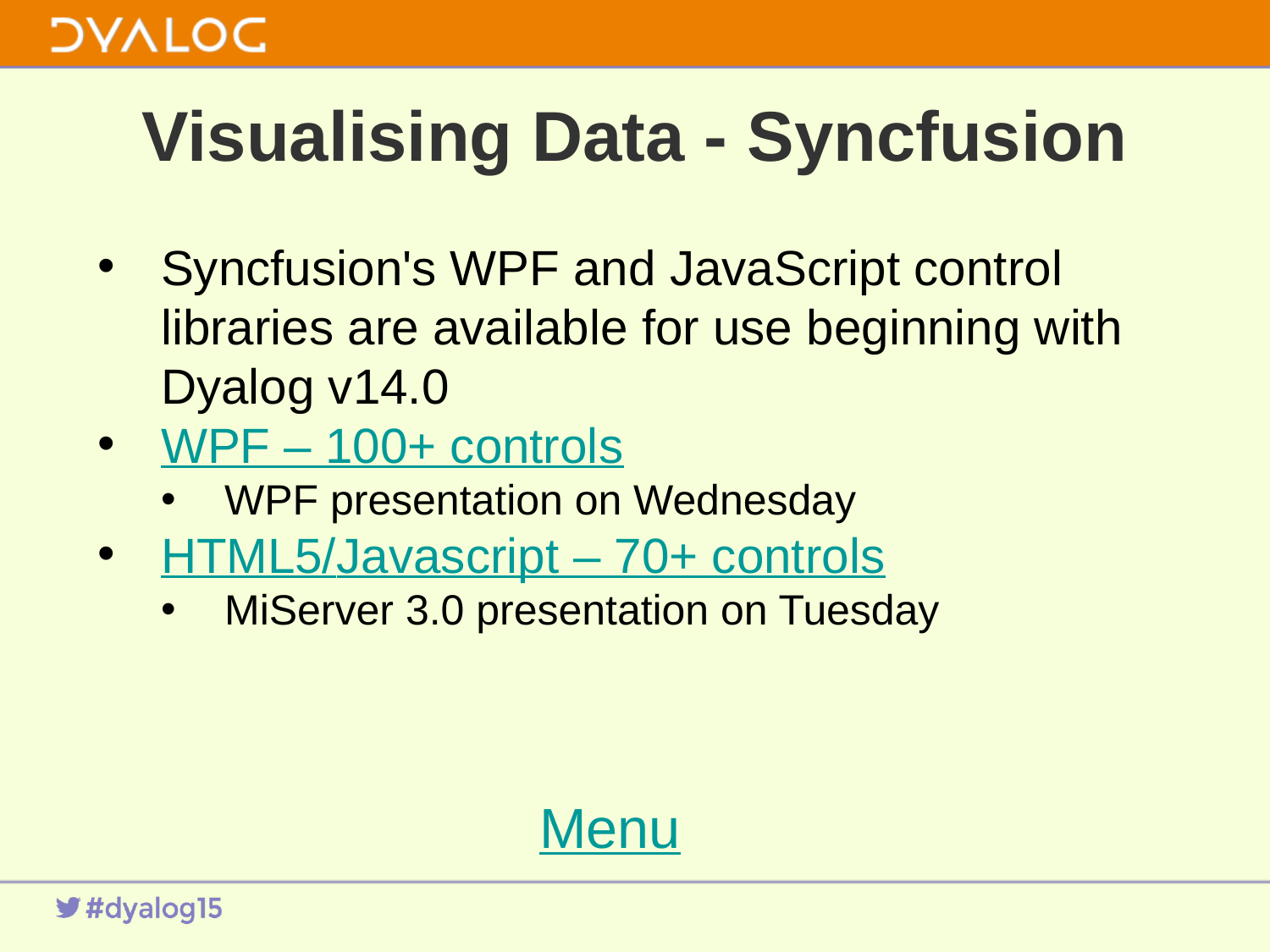

# Visualising Data - Syncfusion
Syncfusion's WPF and JavaScript control libraries are available for use beginning with Dyalog v14.0
WPF – 100+ controls
WPF presentation on Wednesday
HTML5/Javascript – 70+ controls
MiServer 3.0 presentation on Tuesday
Menu